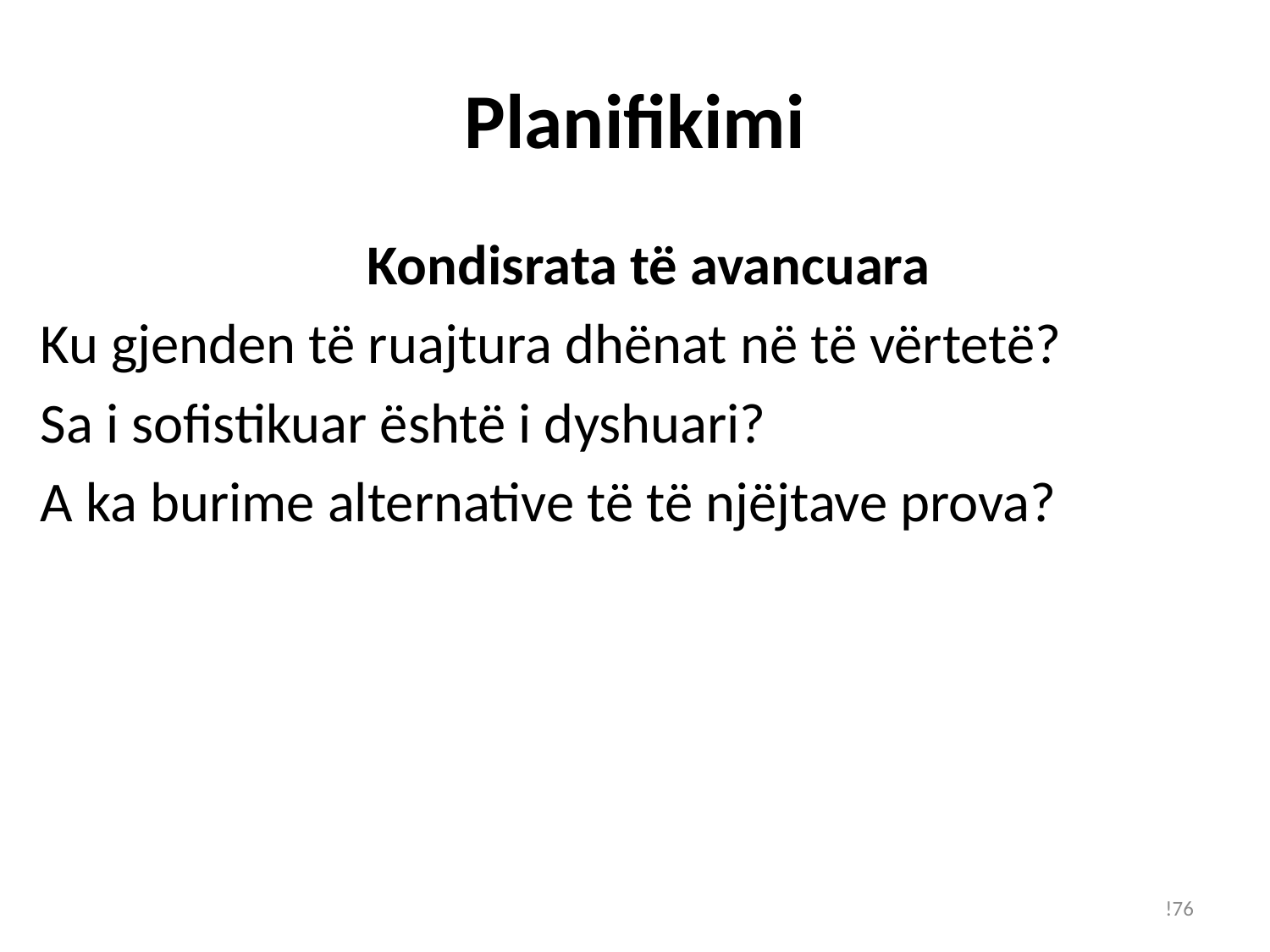

# Planifikimi
Kondisrata të avancuara
Ku gjenden të ruajtura dhënat në të vërtetë?
Sa i sofistikuar është i dyshuari?
A ka burime alternative të të njëjtave prova?
!76